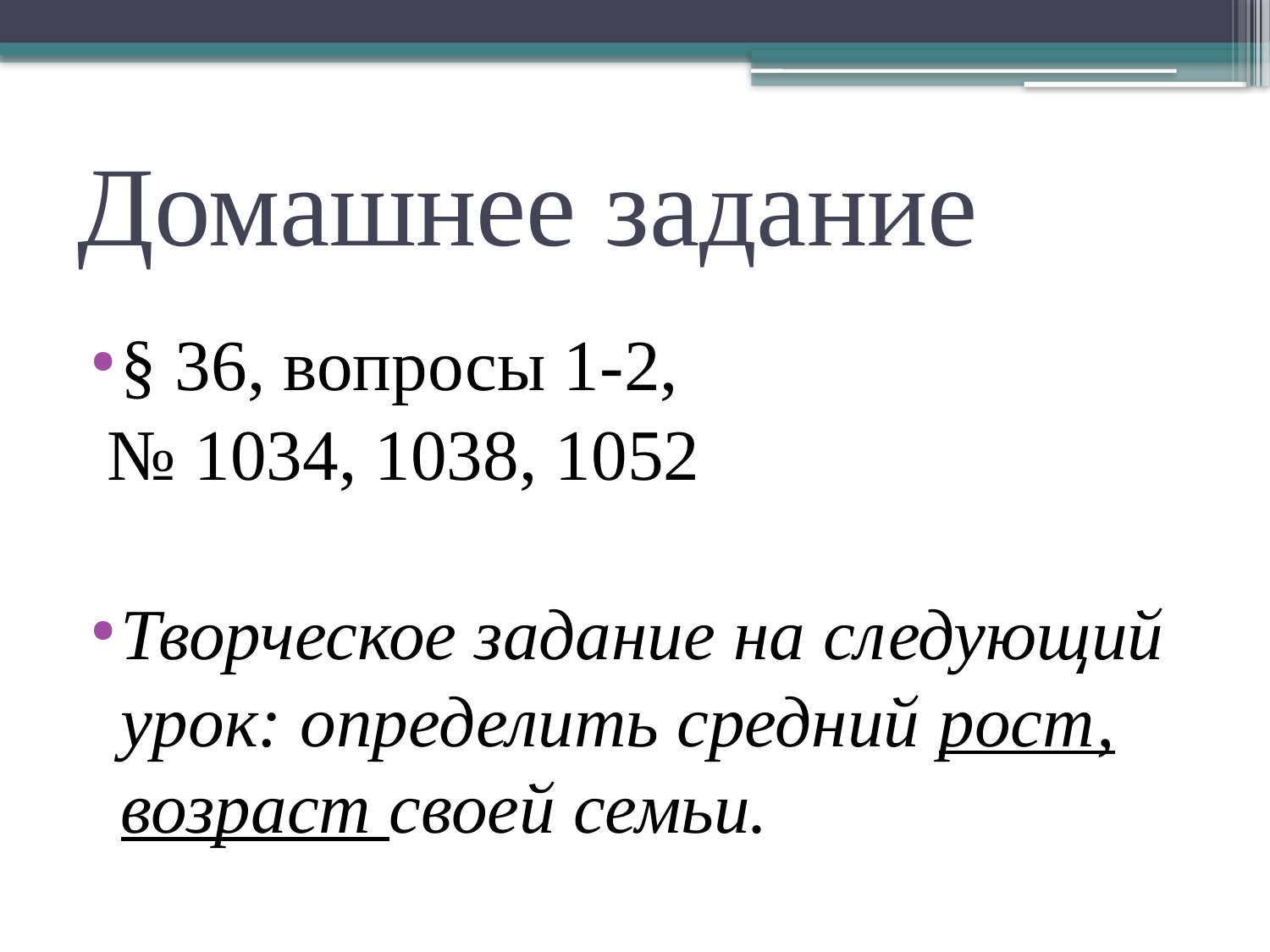

# Домашнее задание
§ 36, вопросы 1-2,
 № 1034, 1038, 1052

Творческое задание на следующий урок: определить средний рост, возраст своей семьи.